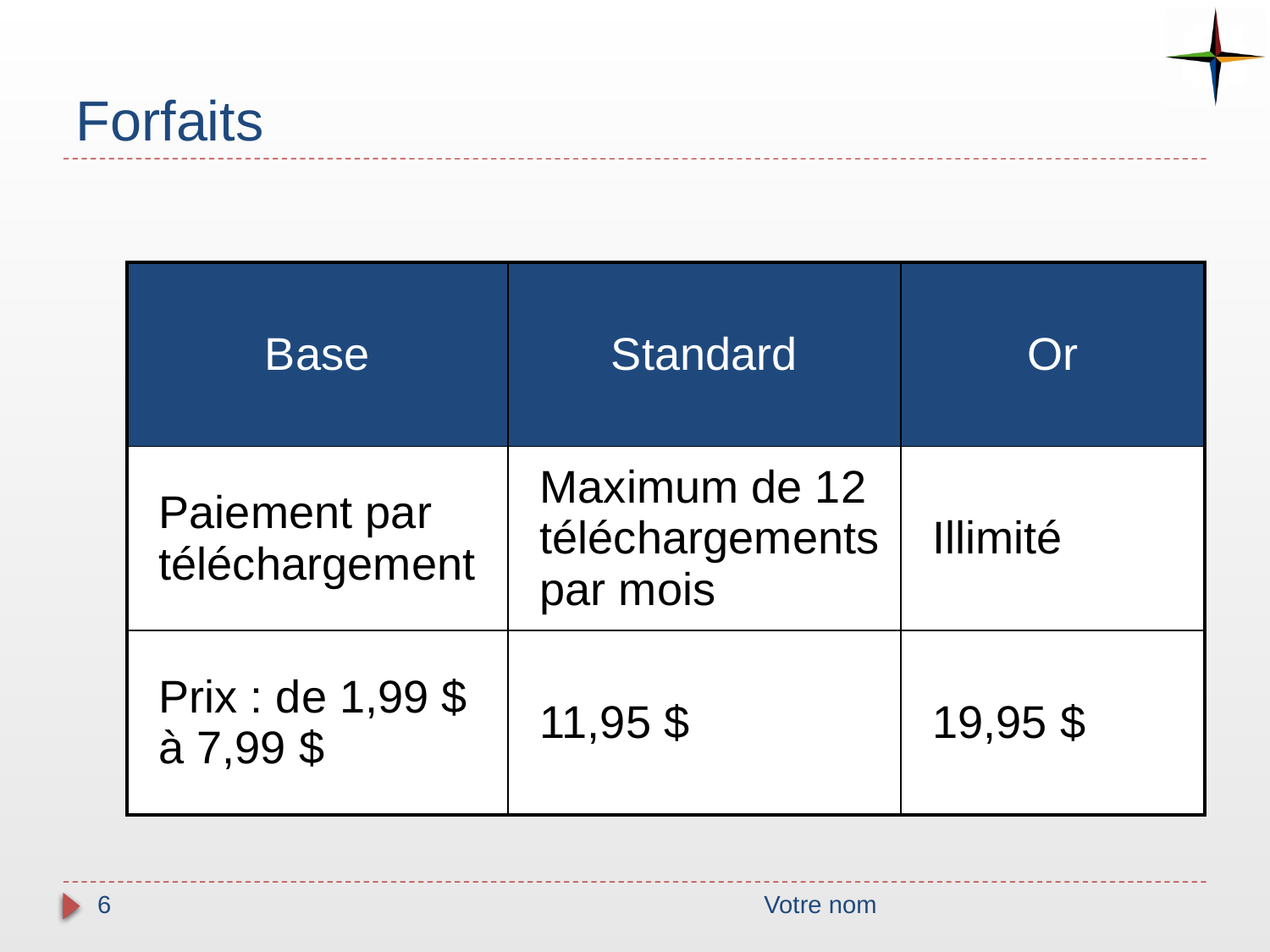

# Forfaits
| Base | Standard | Or |
| --- | --- | --- |
| Paiement par téléchargement | Maximum de 12 téléchargements par mois | Illimité |
| Prix : de 1,99 $ à 7,99 $ | 11,95 $ | 19,95 $ |
6
Votre nom